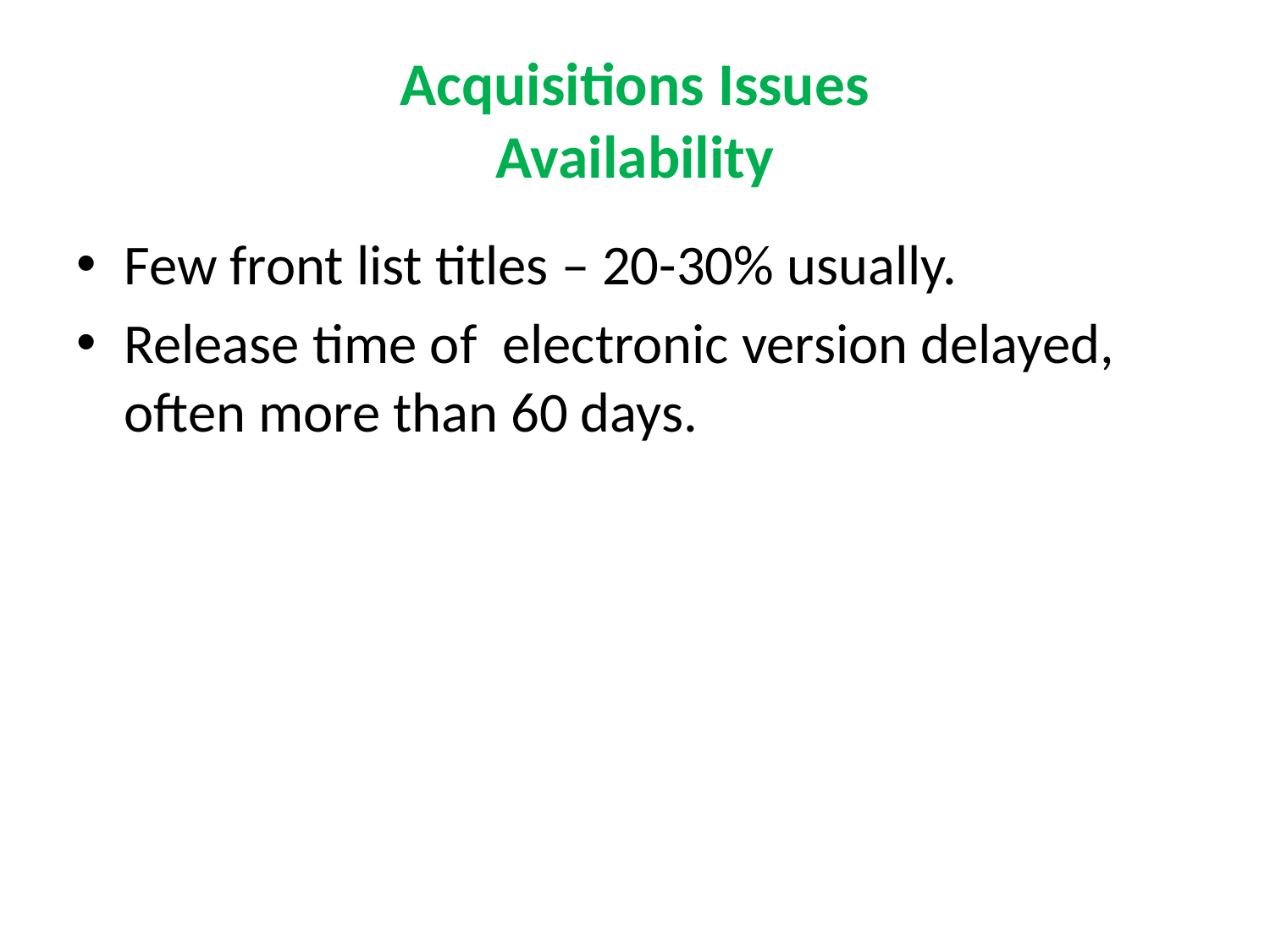

# Acquisitions Issues Availability
Few front list titles – 20-30% usually.
Release time of  electronic version delayed, often more than 60 days.